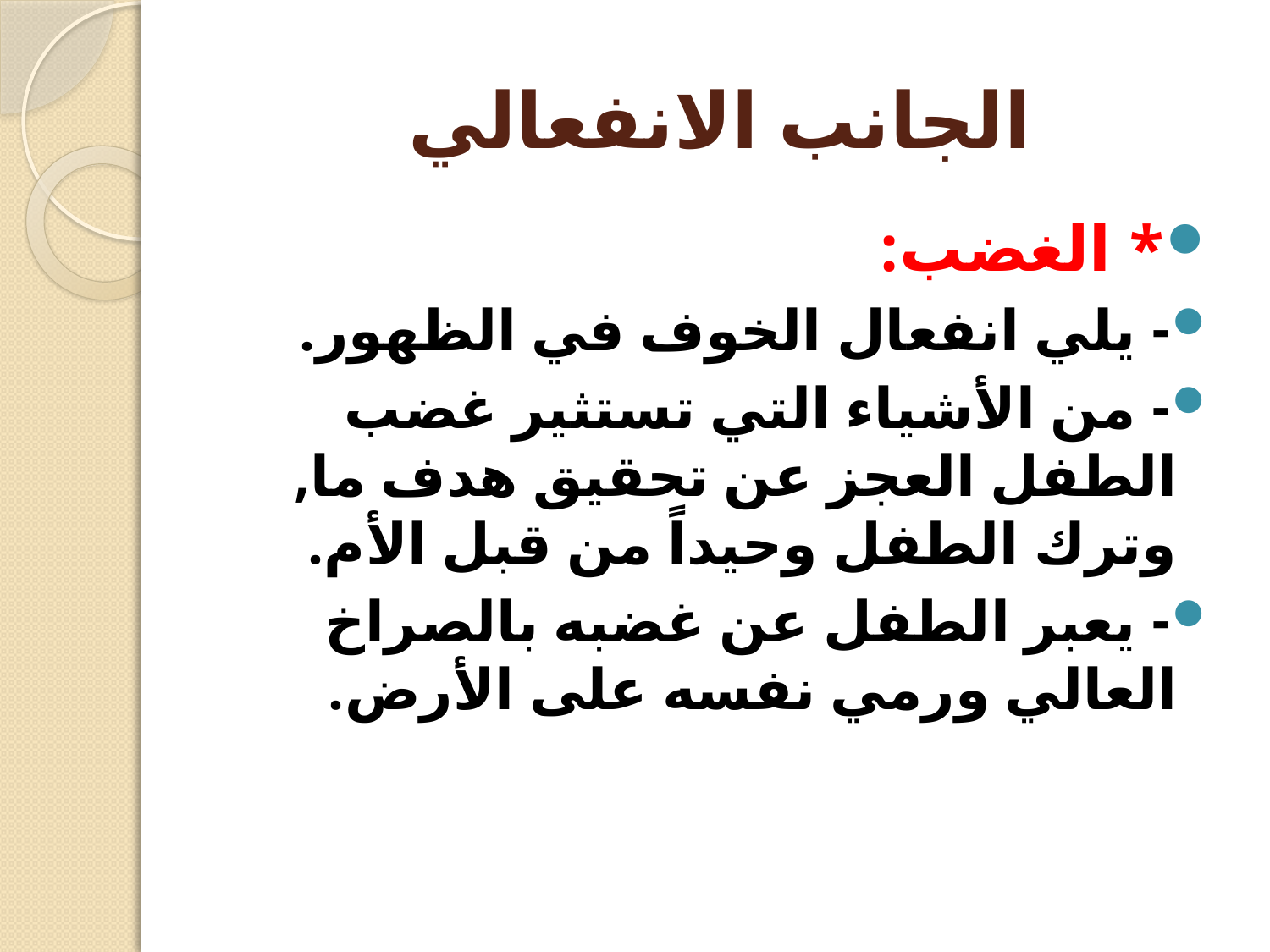

# الجانب الانفعالي
* الغضب:
- يلي انفعال الخوف في الظهور.
- من الأشياء التي تستثير غضب الطفل العجز عن تحقيق هدف ما, وترك الطفل وحيداً من قبل الأم.
- يعبر الطفل عن غضبه بالصراخ العالي ورمي نفسه على الأرض.